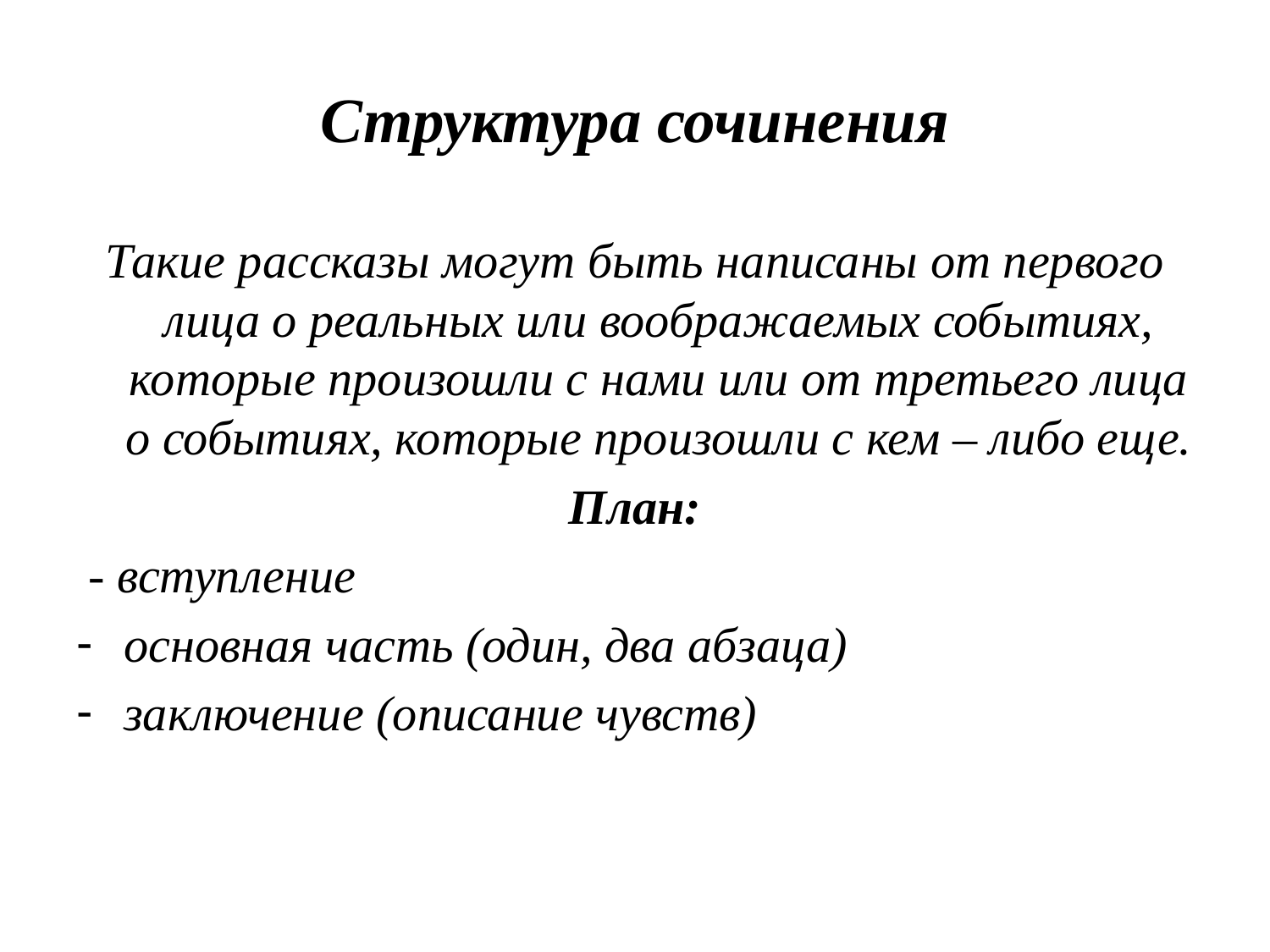

# Структура сочинения
Такие рассказы могут быть написаны от первого лица о реальных или воображаемых событиях, которые произошли с нами или от третьего лица о событиях, которые произошли с кем – либо еще.
План:
 - вступление
основная часть (один, два абзаца)
заключение (описание чувств)